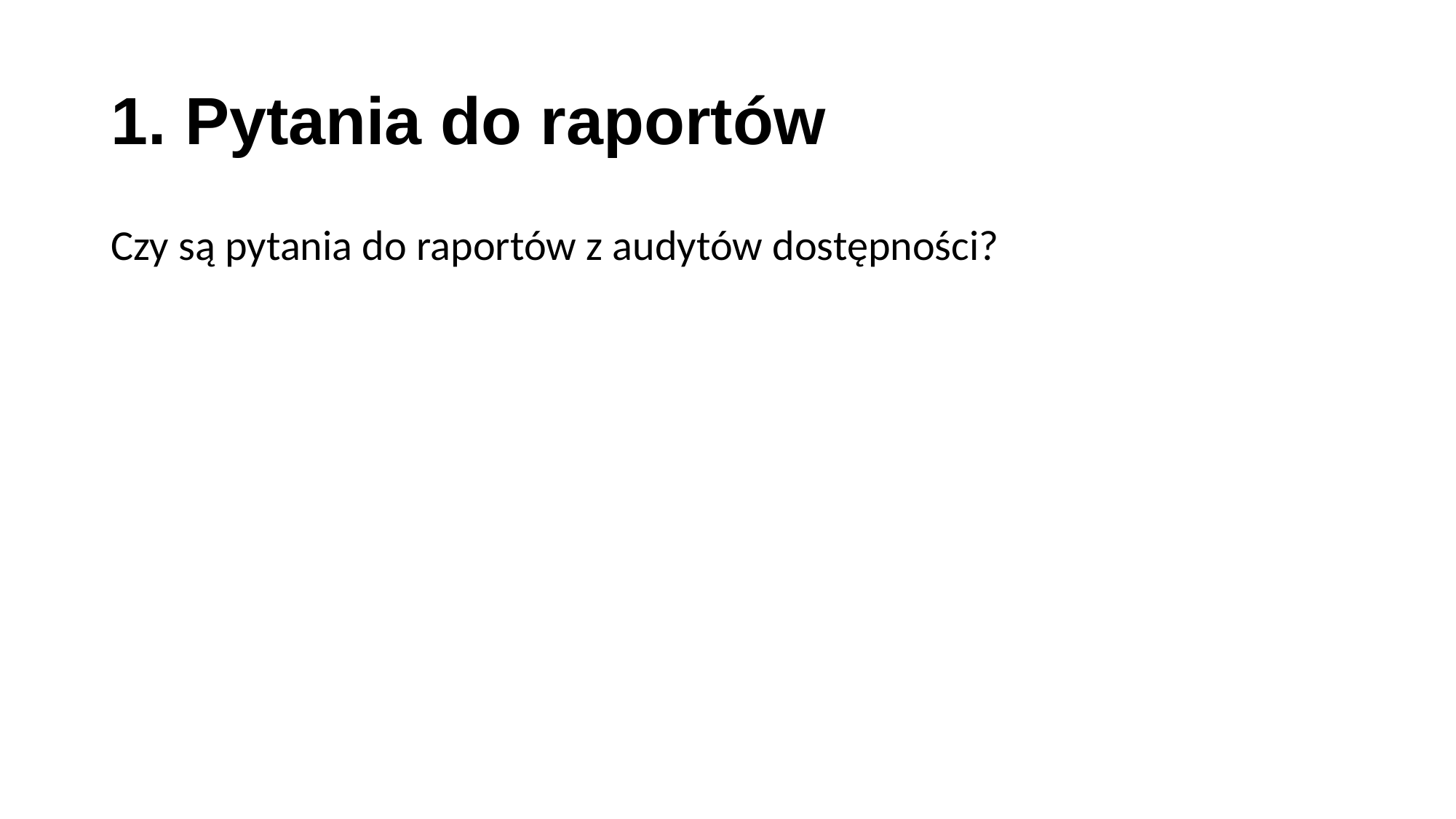

# 1. Pytania do raportów
Czy są pytania do raportów z audytów dostępności?